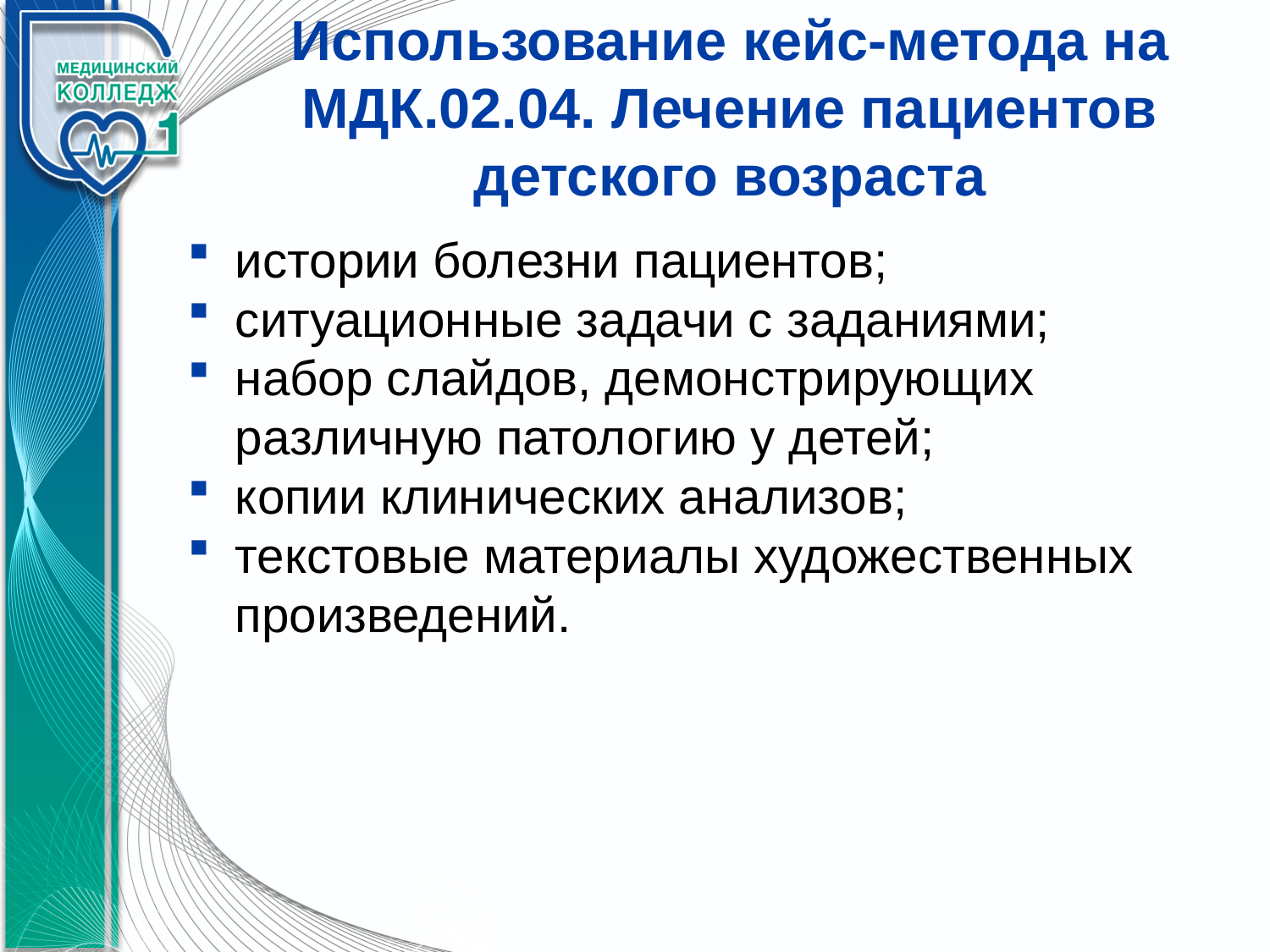

# Использование кейс-метода на МДК.02.04. Лечение пациентов детского возраста
истории болезни пациентов;
ситуационные задачи с заданиями;
набор слайдов, демонстрирующих различную патологию у детей;
копии клинических анализов;
текстовые материалы художественных произведений.